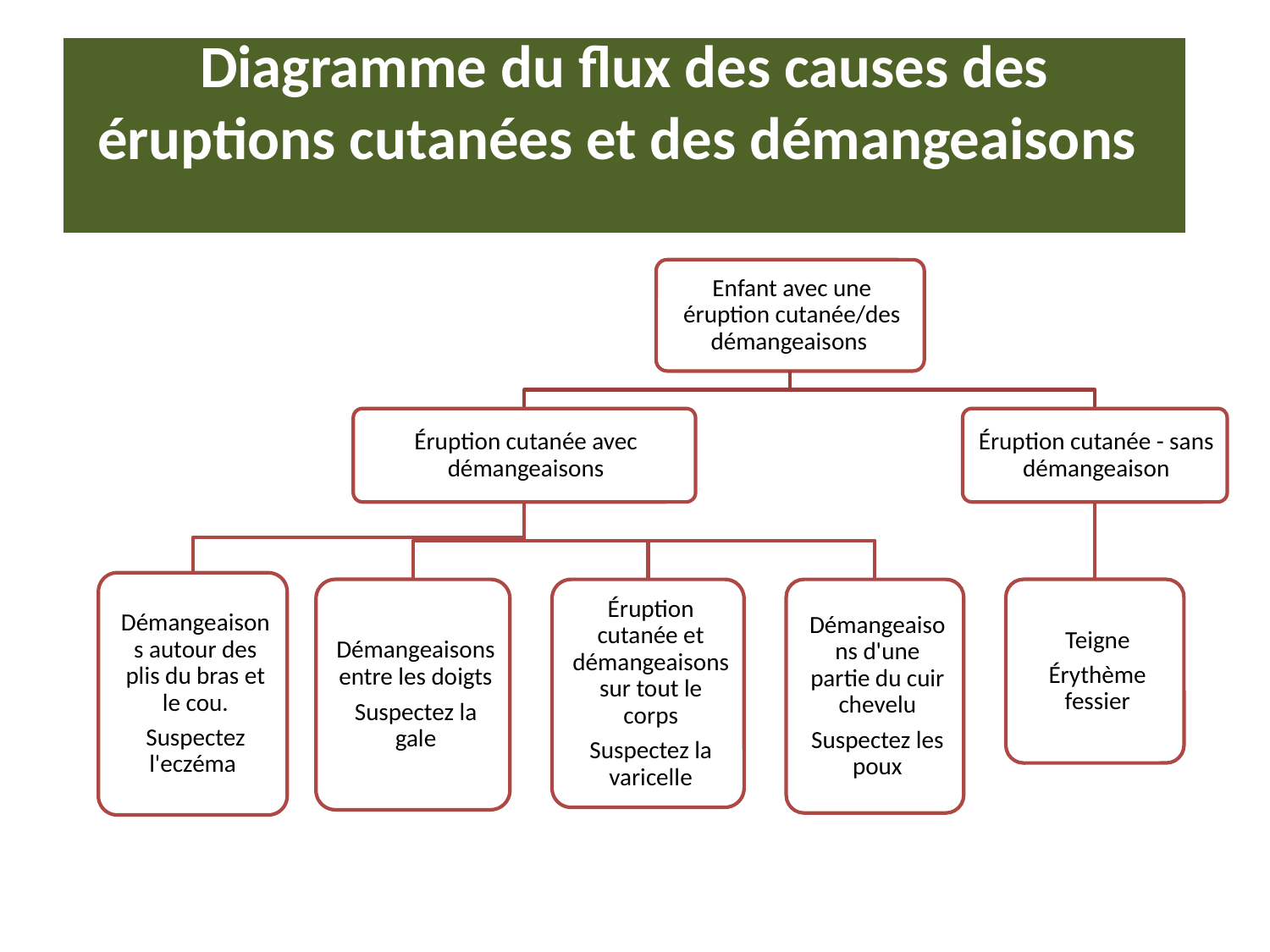

# Diagramme du flux des causes des éruptions cutanées et des démangeaisons
Enfant avec une éruption cutanée/des démangeaisons
Éruption cutanée avec démangeaisons
Démangeaisons autour des plis du bras et le cou.
Suspectez l'eczéma
Démangeaisons entre les doigts
Suspectez la gale
Éruption cutanée et démangeaisons sur tout le corps
Suspectez la varicelle
Démangeaisons d'une partie du cuir chevelu
Suspectez les poux
Éruption cutanée - sans démangeaison
Teigne
Érythème fessier